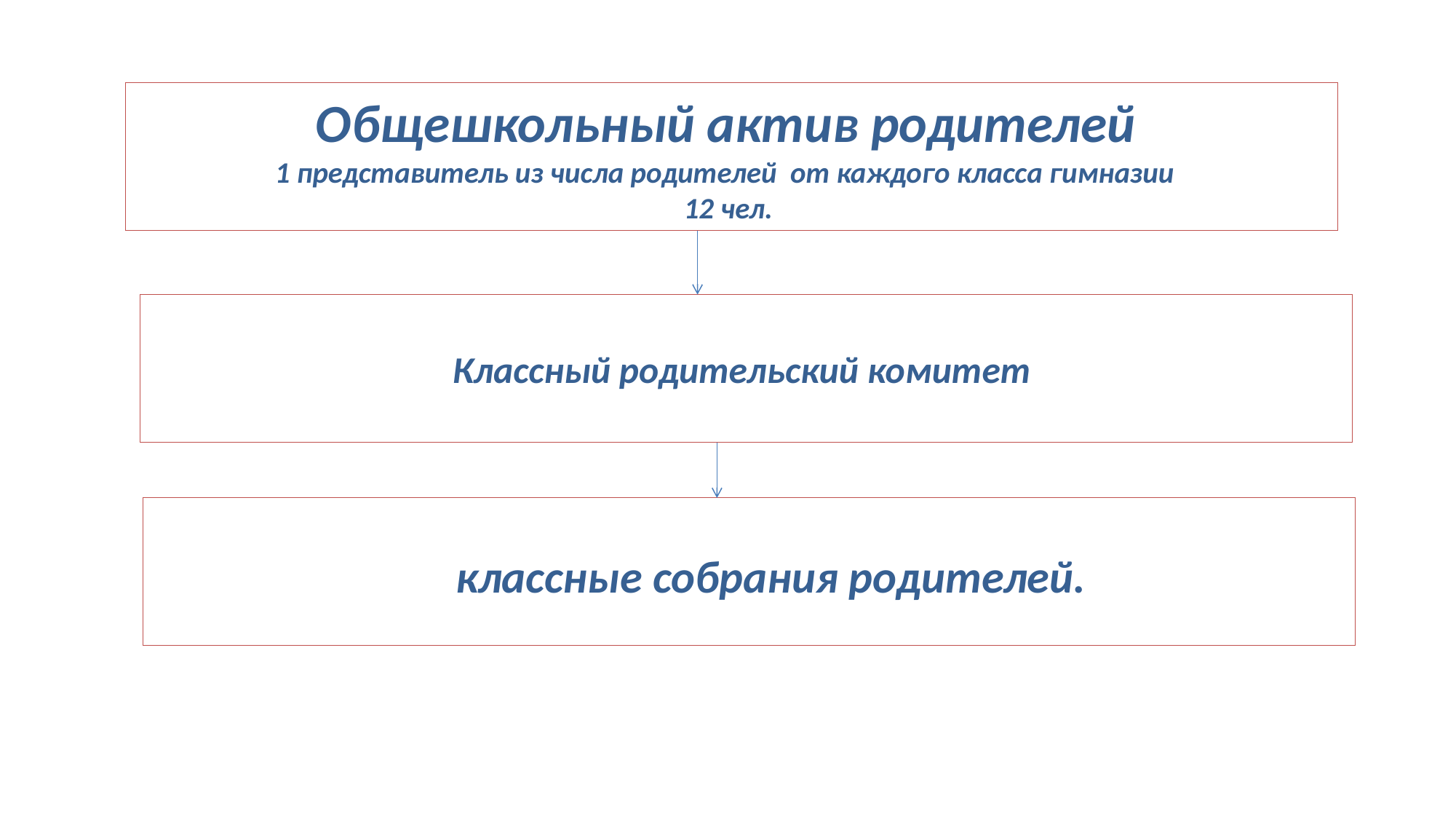

# Общешкольный актив родителей 1 представитель из числа родителей  от каждого класса гимназии 12 чел.

Классный родительский комитет

             классные собрания родителей.